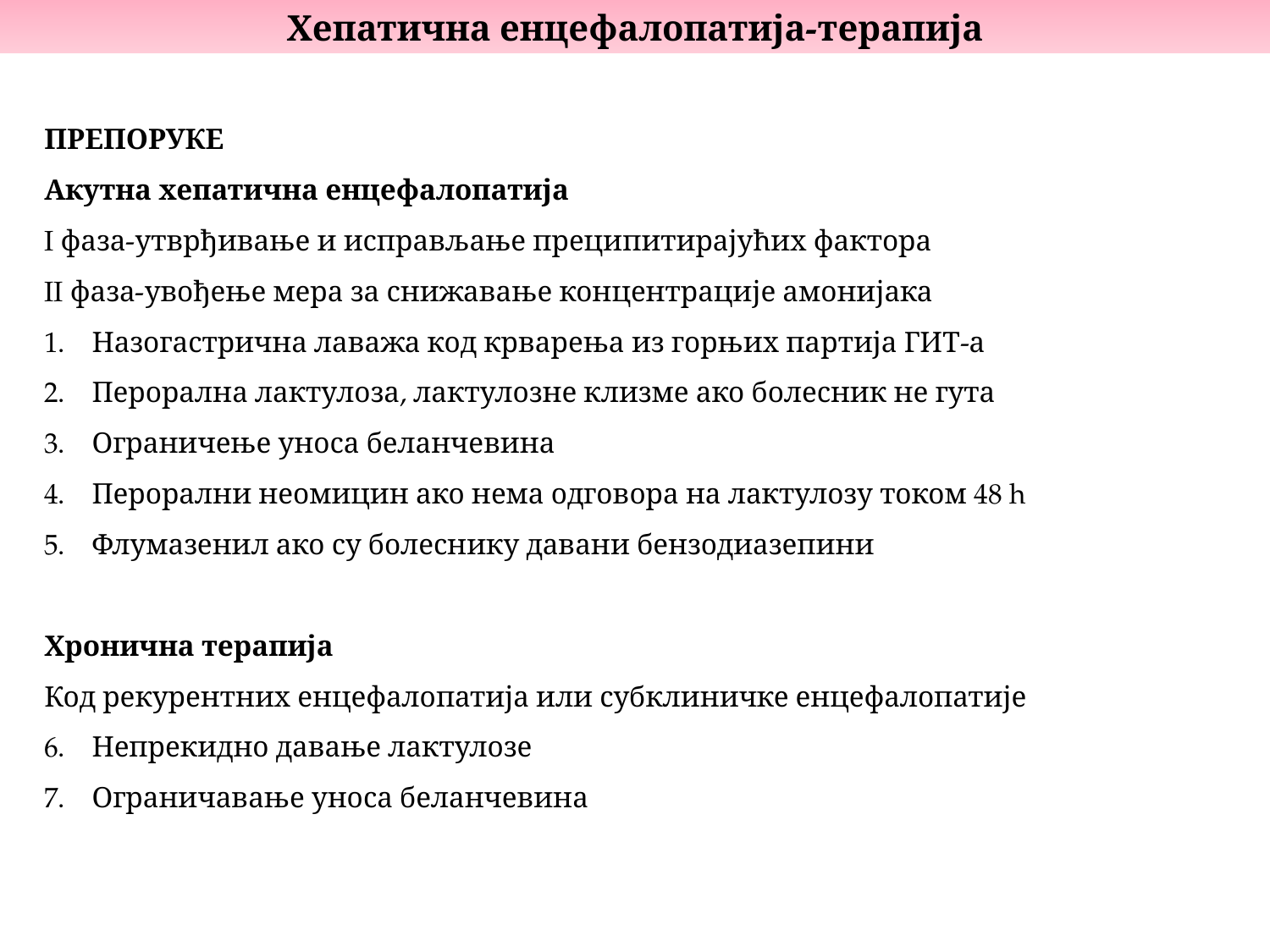

Хепатична енцефалопатија-терапија

ПРЕПОРУКЕ
Акутна хепатична енцефалопатија
I фаза-утврђивање и исправљање преципитирајућих фактора
II фаза-увођење мера за снижавање концентрације амонијака
Назогастрична лаважа код крварења из горњих партија ГИТ-а
Перорална лактулоза, лактулозне клизме ако болесник не гута
Ограничење уноса беланчевина
Перорални неомицин ако нема одговора на лактулозу током 48 h
Флумазенил ако су болеснику давани бензодиазепини

Хронична терапија
Код рекурентних енцефалопатија или субклиничке енцефалопатије
Непрекидно давање лактулозе
Ограничавање уноса беланчевина